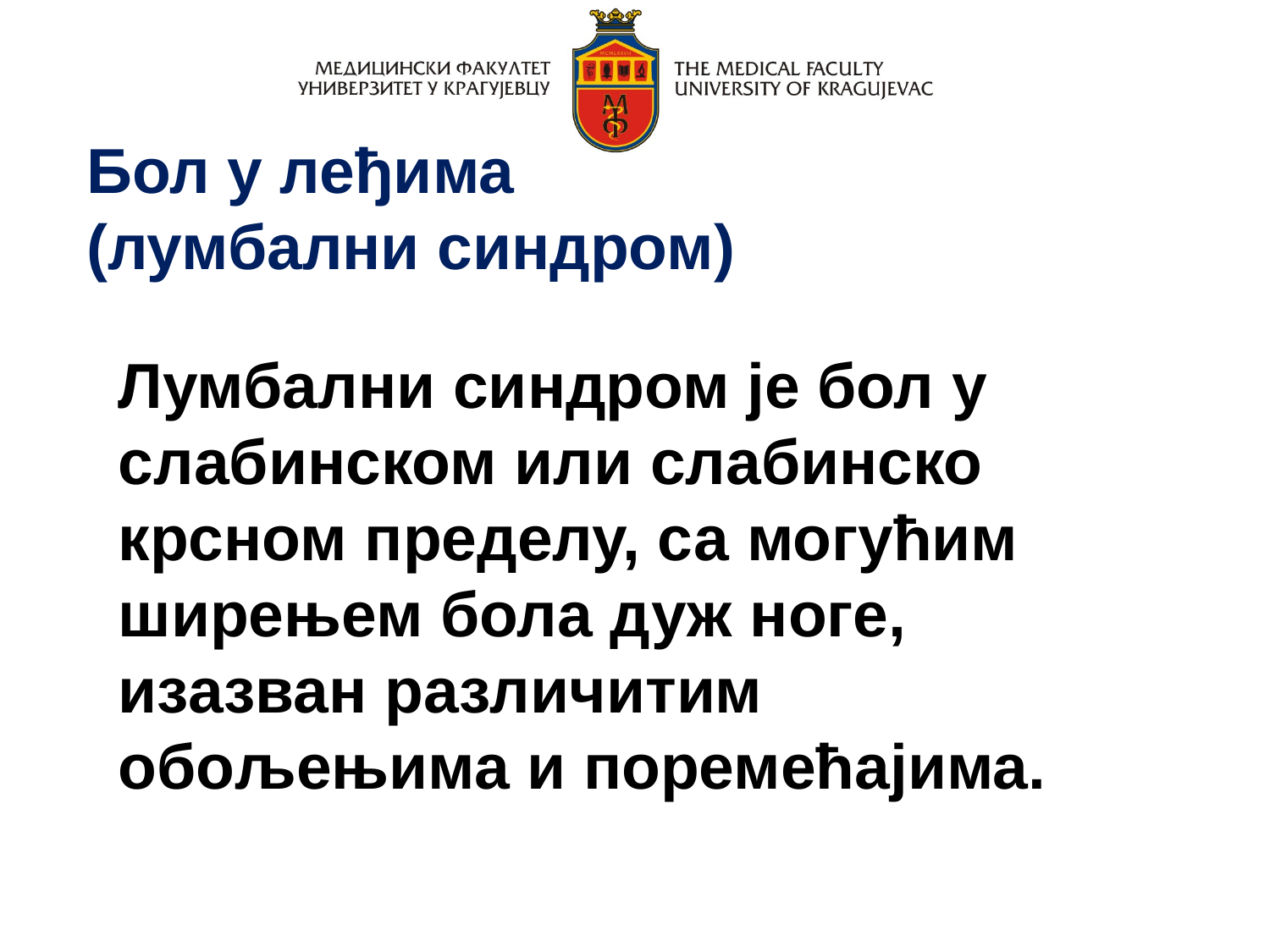

Бол у леђима
(лумбални синдром)
Лумбални синдром је бол у слабинском или слабинско крсном пределу, са могућим ширењем бола дуж ноге, изазван различитим обољењима и поремећајима.